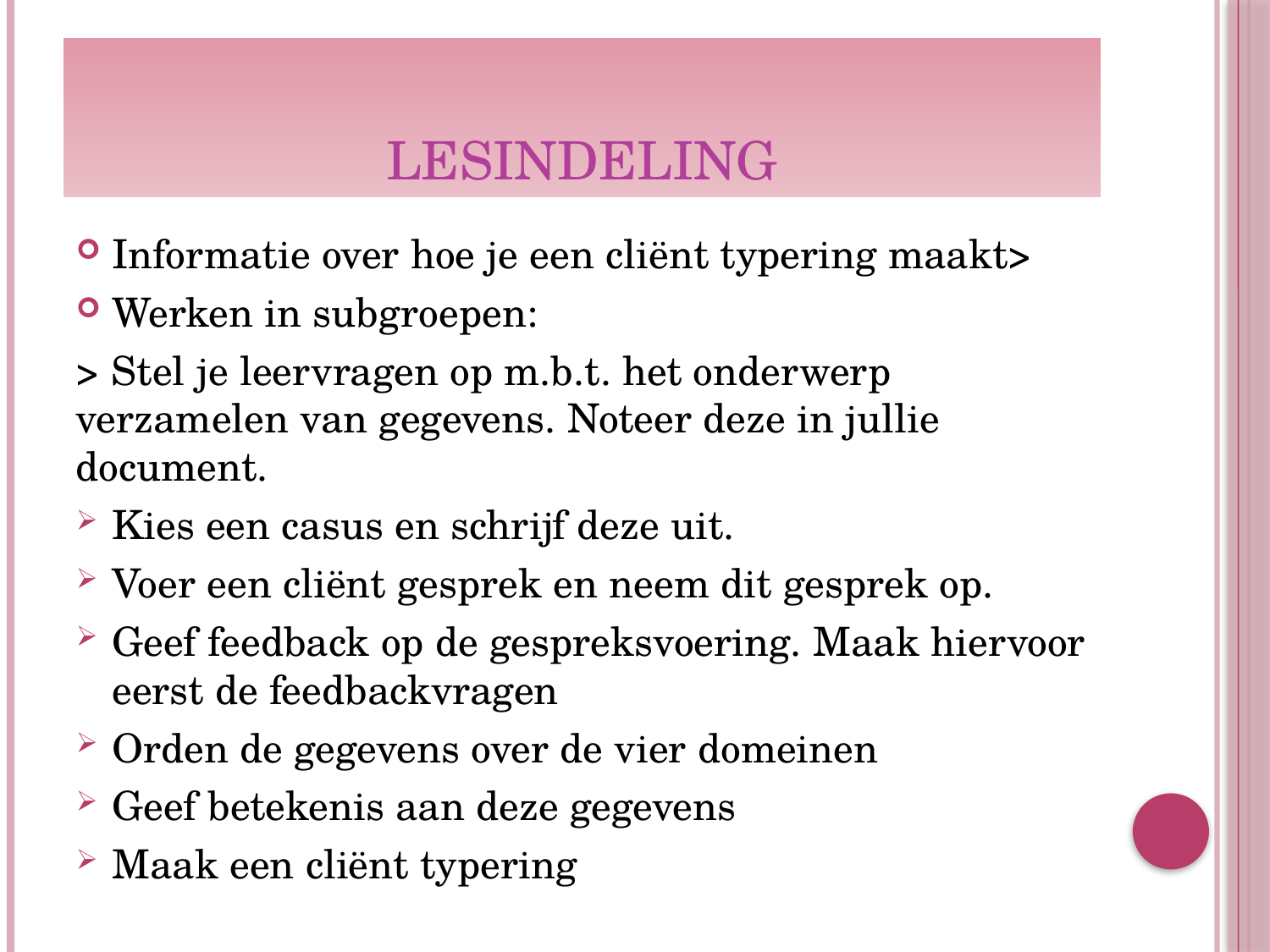

# lesindeling
Informatie over hoe je een cliënt typering maakt>
Werken in subgroepen:
> Stel je leervragen op m.b.t. het onderwerp verzamelen van gegevens. Noteer deze in jullie document.
Kies een casus en schrijf deze uit.
Voer een cliënt gesprek en neem dit gesprek op.
Geef feedback op de gespreksvoering. Maak hiervoor eerst de feedbackvragen
Orden de gegevens over de vier domeinen
Geef betekenis aan deze gegevens
Maak een cliënt typering